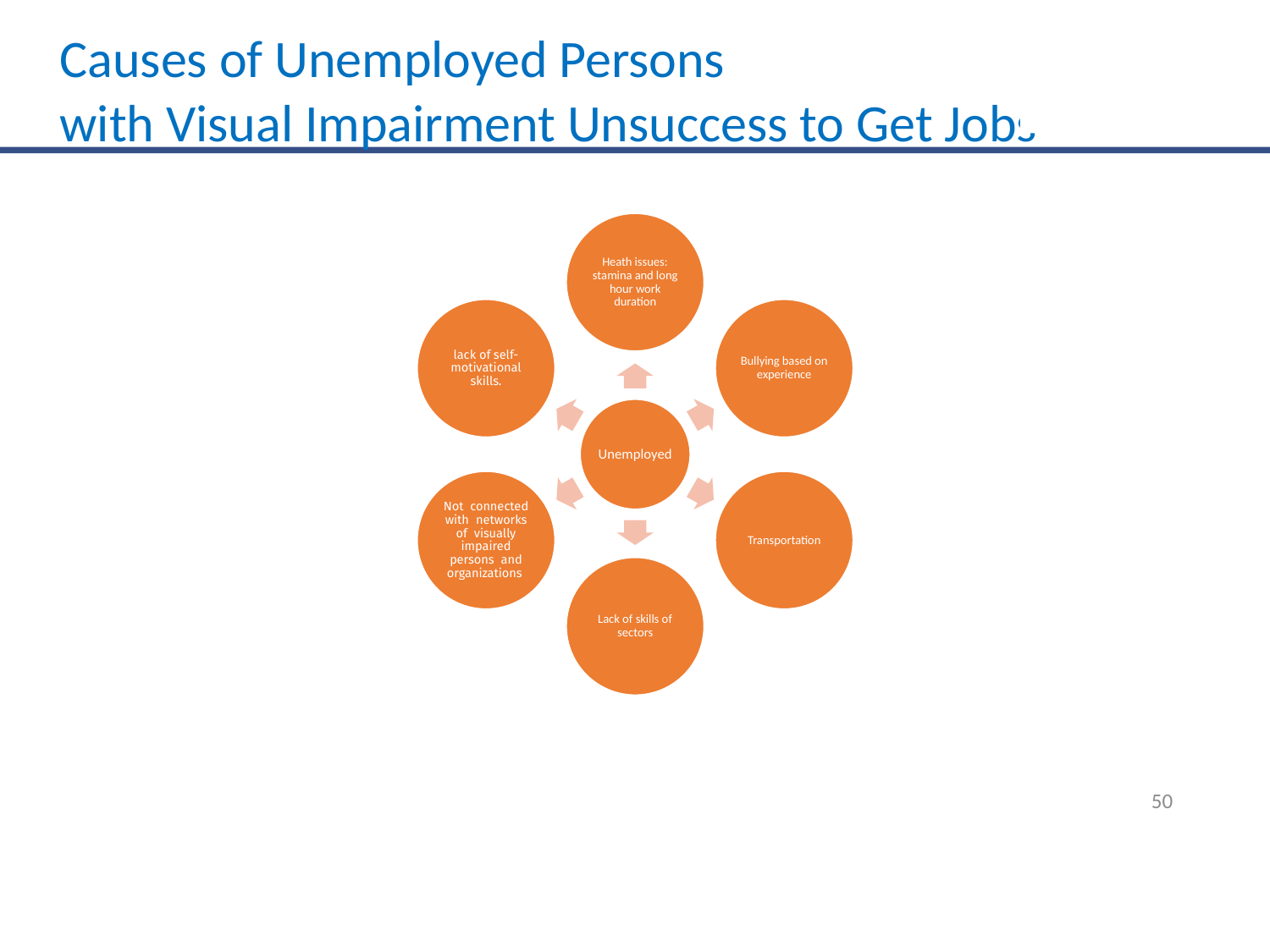

Causes of Unemployed Persons
with Visual Impairment Unsuccess to Get Jobs

Unemployed

Heath issues: stamina and long hour work duration

Bullying based on experience

Transportation

Lack of skills of sectors

Not connected with networks of visually impaired persons and organizations

lack of self- motivational skills.
50